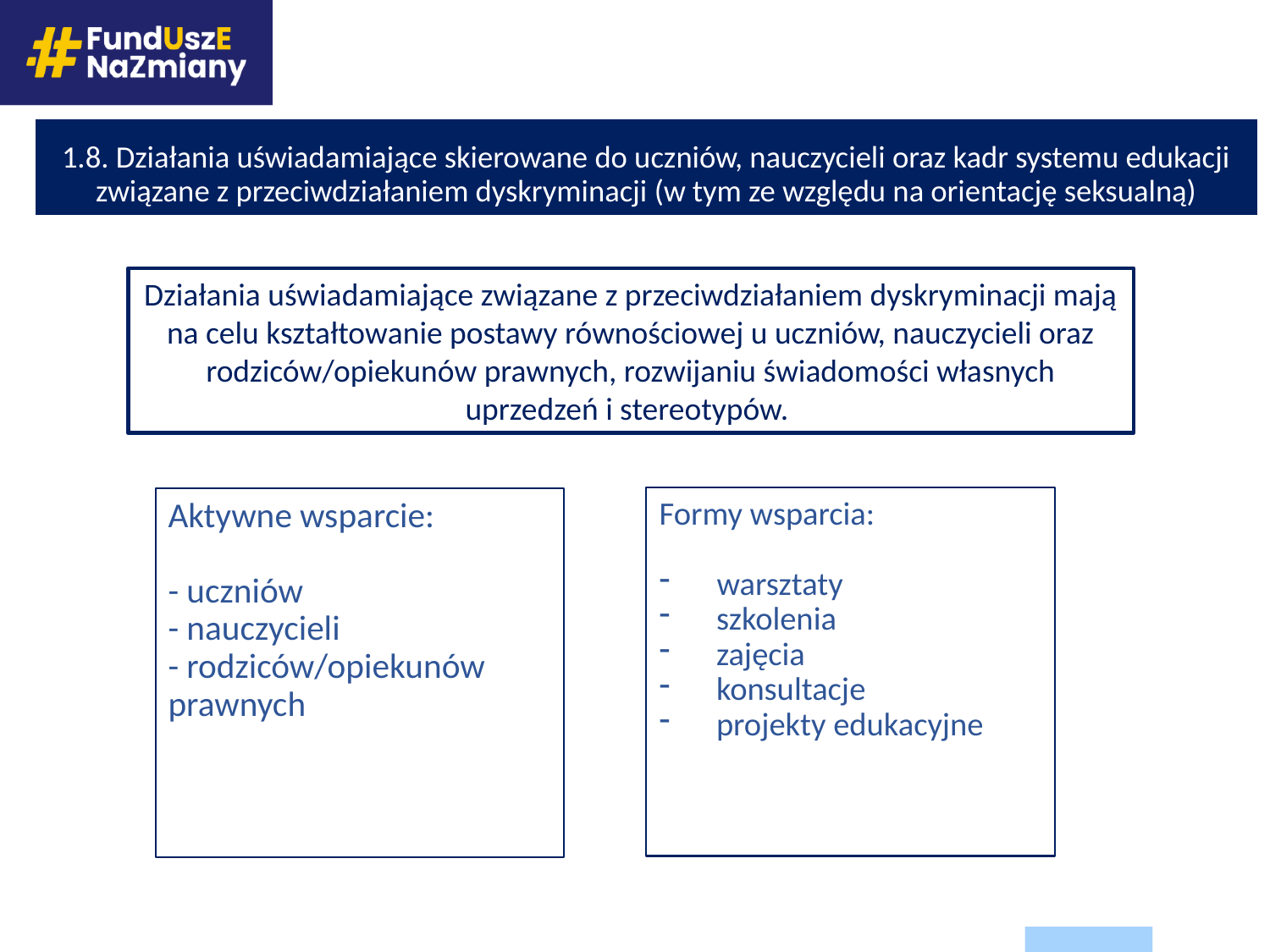

1.8. Działania uświadamiające skierowane do uczniów, nauczycieli oraz kadr systemu edukacji związane z przeciwdziałaniem dyskryminacji (w tym ze względu na orientację seksualną)
Działania uświadamiające związane z przeciwdziałaniem dyskryminacji mają na celu kształtowanie postawy równościowej u uczniów, nauczycieli oraz rodziców/opiekunów prawnych, rozwijaniu świadomości własnych uprzedzeń i stereotypów.
Formy wsparcia:

  warsztaty
szkolenia
zajęcia
konsultacje
projekty edukacyjne

# Aktywne wsparcie: - uczniów - nauczycieli - rodziców/opiekunów prawnych